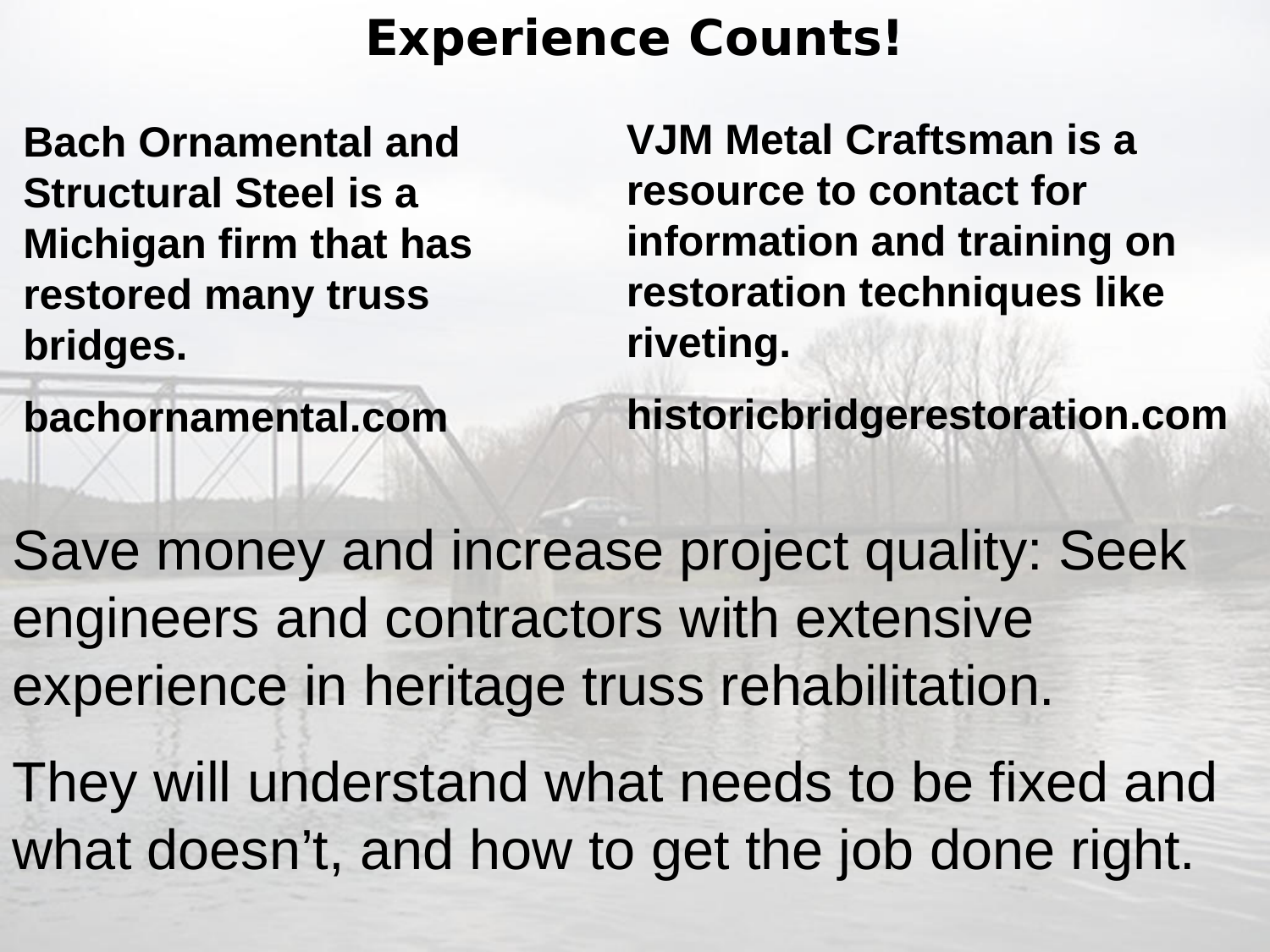

Experience Counts!
VJM Metal Craftsman is a resource to contact for information and training on restoration techniques like riveting.
historicbridgerestoration.com
Bach Ornamental and Structural Steel is a Michigan firm that has restored many truss bridges.
bachornamental.com
Save money and increase project quality: Seek engineers and contractors with extensive experience in heritage truss rehabilitation.
They will understand what needs to be fixed and what doesn’t, and how to get the job done right.